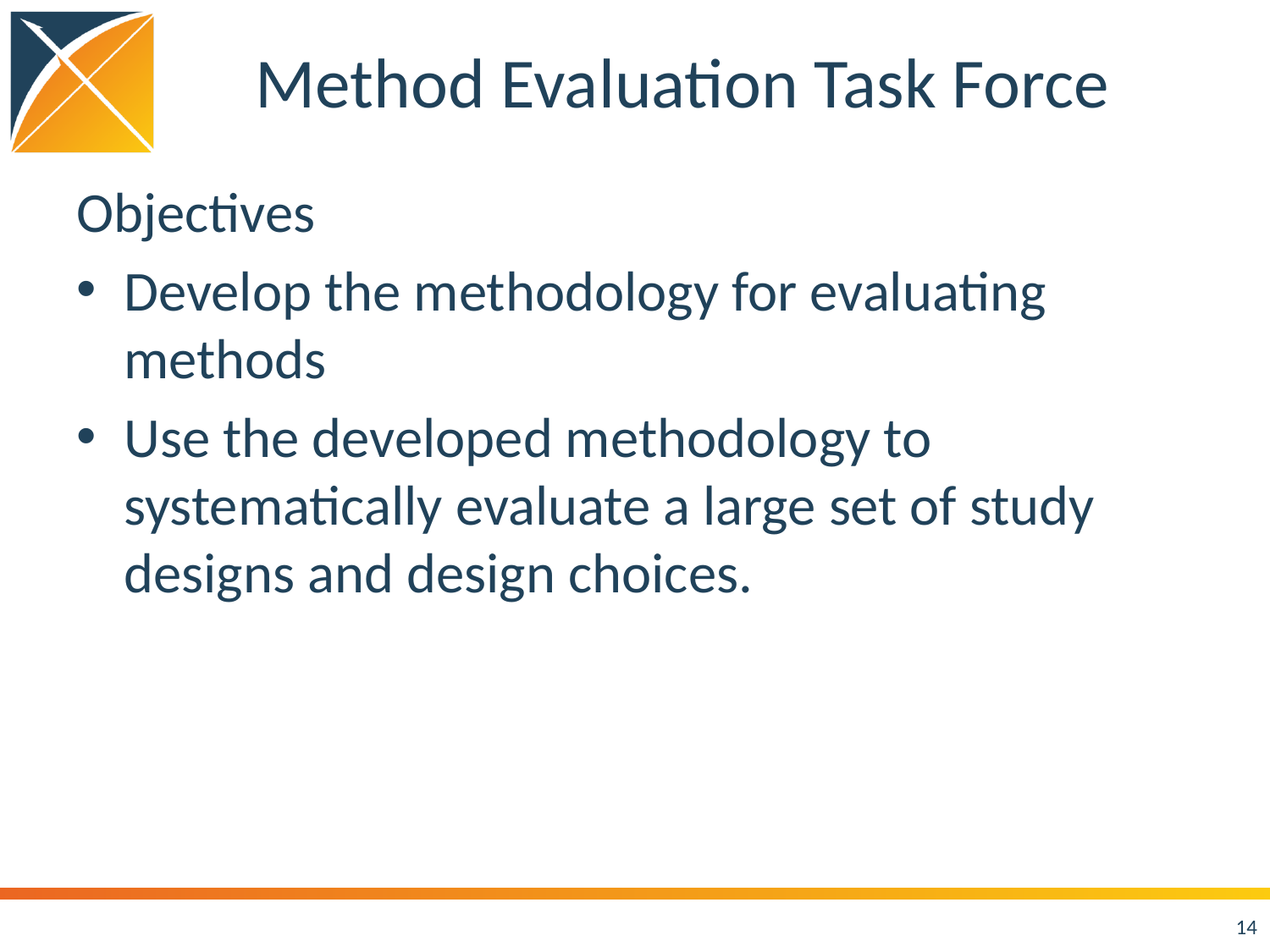

# Method Evaluation Task Force
Objectives
Develop the methodology for evaluating methods
Use the developed methodology to systematically evaluate a large set of study designs and design choices.

14